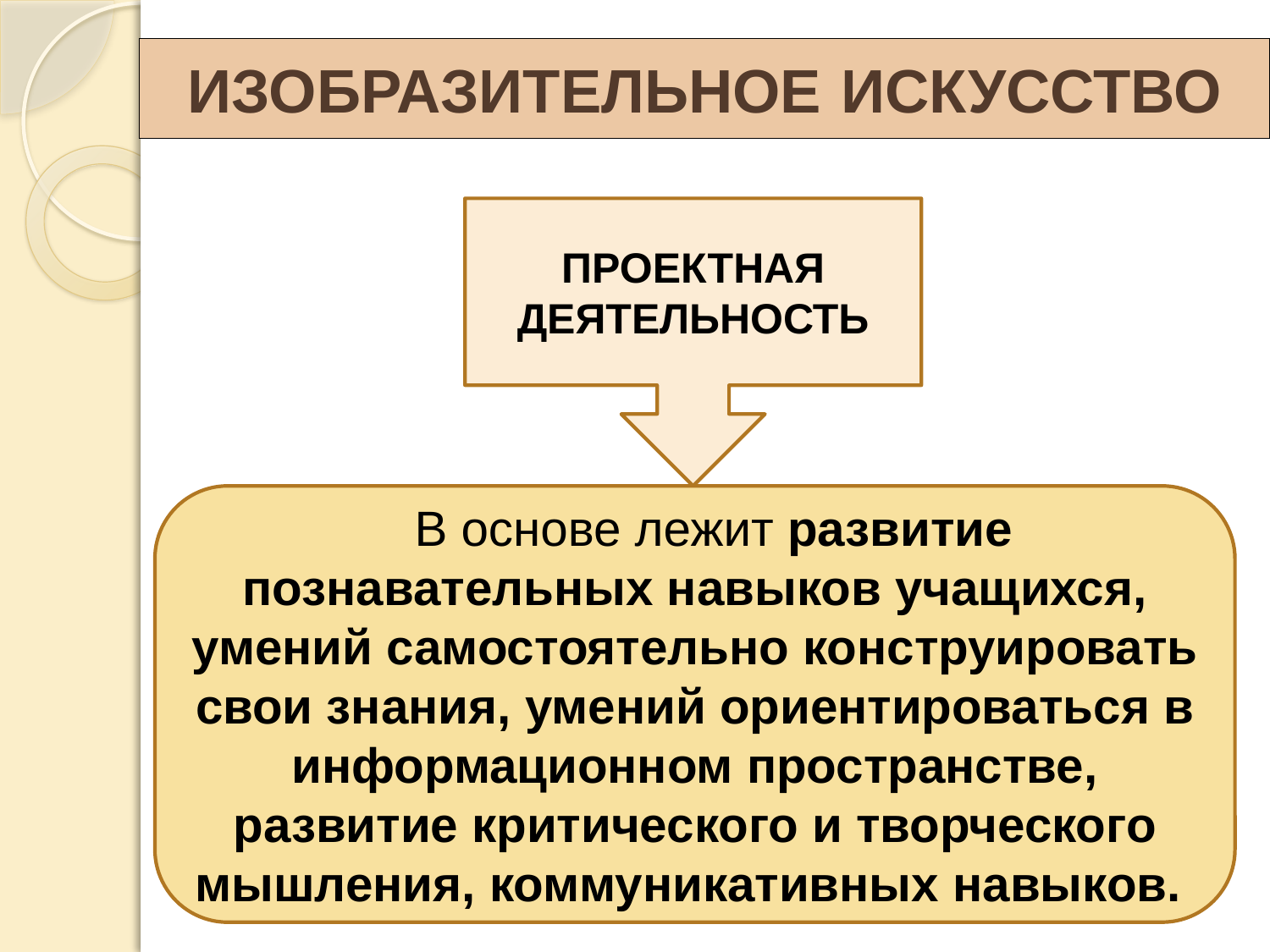

# ИЗОБРАЗИТЕЛЬНОЕ ИСКУССТВО
ПРОЕКТНАЯ ДЕЯТЕЛЬНОСТЬ
В основе лежит развитие познавательных навыков учащихся, умений самостоятельно конструировать свои знания, умений ориентироваться в информационном пространстве, развитие критического и творческого мышления, коммуникативных навыков.